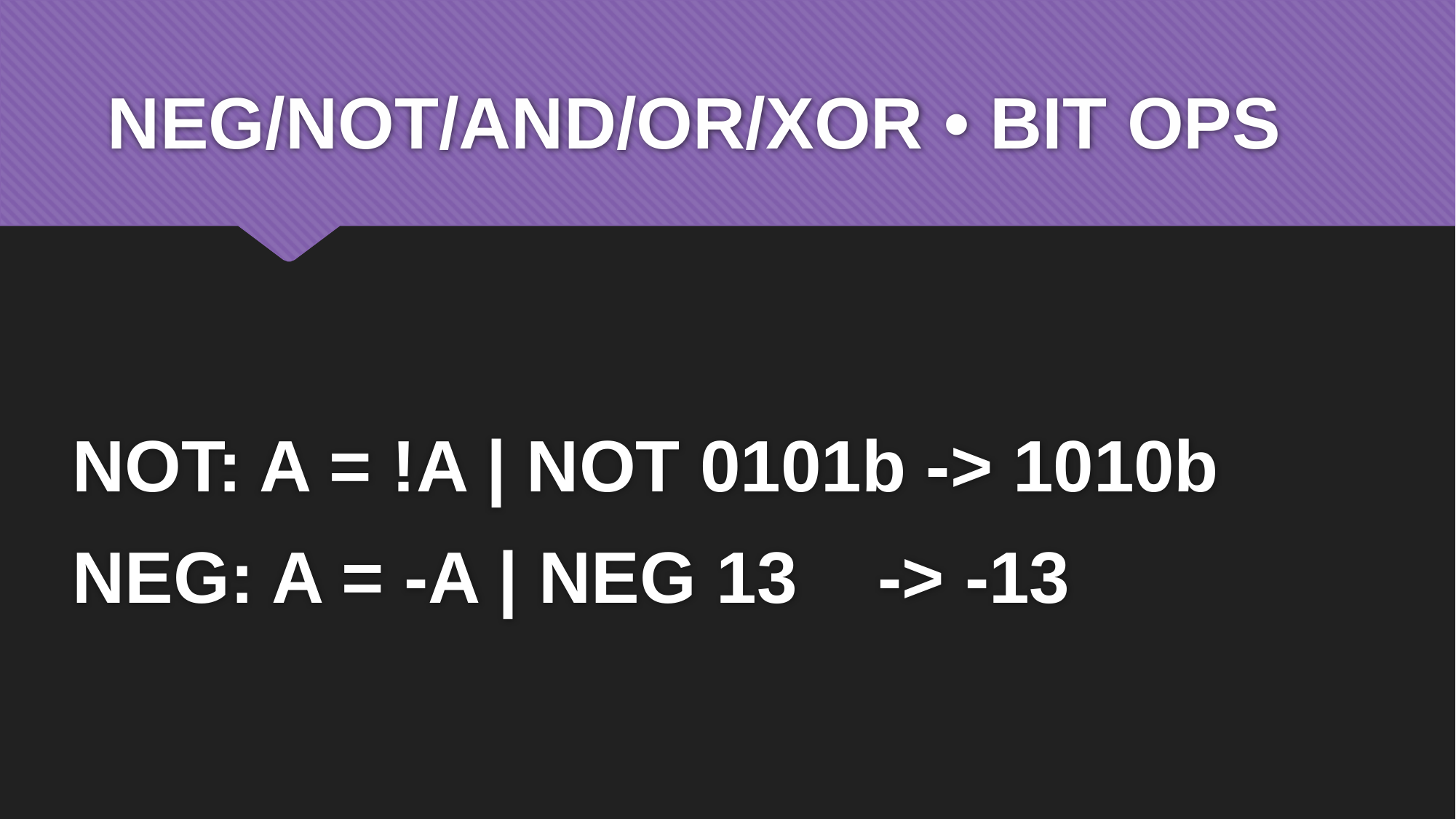

# NEG/NOT/AND/OR/XOR • BIT OPS
NOT: A = !A | NOT 0101b -> 1010b
NEG: A = -A | NEG 13    -> -13